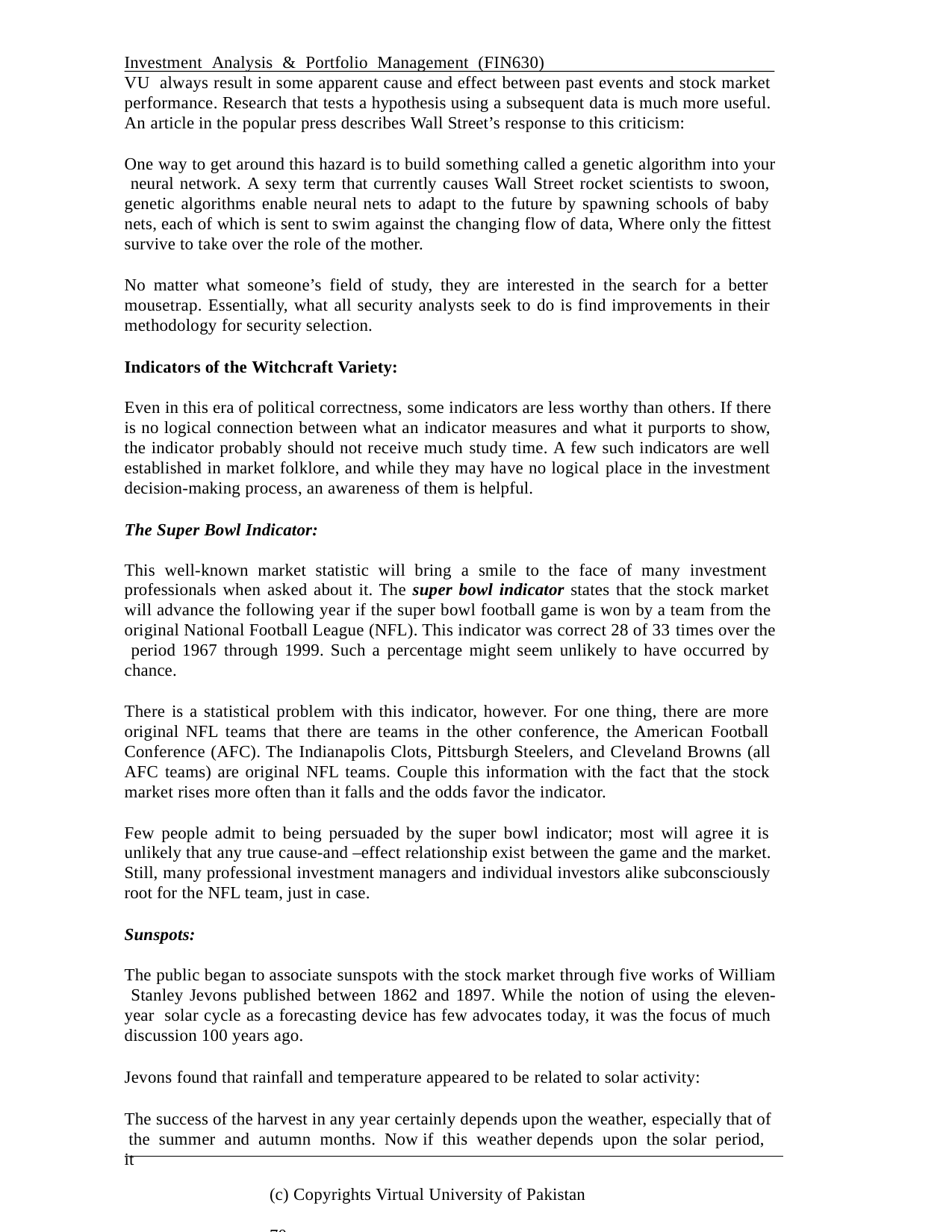

Investment Analysis & Portfolio Management (FIN630)	VU  always result in some apparent cause and effect between past events and stock market  performance. Research that tests a hypothesis using a subsequent data is much more useful.  An article in the popular press describes Wall Street’s response to this criticism:

One way to get around this hazard is to build something called a genetic algorithm into your  neural network. A sexy term that currently causes Wall Street rocket scientists to swoon,  genetic algorithms enable neural nets to adapt to the future by spawning schools of baby  nets, each of which is sent to swim against the changing flow of data, Where only the fittest  survive to take over the role of the mother.

No matter what someone’s field of study, they are interested in the search for a better  mousetrap. Essentially, what all security analysts seek to do is find improvements in their  methodology for security selection.

Indicators of the Witchcraft Variety:

Even in this era of political correctness, some indicators are less worthy than others. If there  is no logical connection between what an indicator measures and what it purports to show,  the indicator probably should not receive much study time. A few such indicators are well  established in market folklore, and while they may have no logical place in the investment  decision-making process, an awareness of them is helpful.

The Super Bowl Indicator:

This well-known market statistic will bring a smile to the face of many investment  professionals when asked about it. The super bowl indicator states that the stock market  will advance the following year if the super bowl football game is won by a team from the  original National Football League (NFL). This indicator was correct 28 of 33 times over the  period 1967 through 1999. Such a percentage might seem unlikely to have occurred by  chance.

There is a statistical problem with this indicator, however. For one thing, there are more  original NFL teams that there are teams in the other conference, the American Football  Conference (AFC). The Indianapolis Clots, Pittsburgh Steelers, and Cleveland Browns (all  AFC teams) are original NFL teams. Couple this information with the fact that the stock  market rises more often than it falls and the odds favor the indicator.

Few people admit to being persuaded by the super bowl indicator; most will agree it is  unlikely that any true cause-and –effect relationship exist between the game and the market.  Still, many professional investment managers and individual investors alike subconsciously  root for the NFL team, just in case.

Sunspots:

The public began to associate sunspots with the stock market through five works of William  Stanley Jevons published between 1862 and 1897. While the notion of using the eleven-year  solar cycle as a forecasting device has few advocates today, it was the focus of much  discussion 100 years ago.

Jevons found that rainfall and temperature appeared to be related to solar activity:

The success of the harvest in any year certainly depends upon the weather, especially that of  the  summer  and  autumn  months.  Now if  this  weather depends  upon  the solar  period, it
(c) Copyrights Virtual University of Pakistan	70